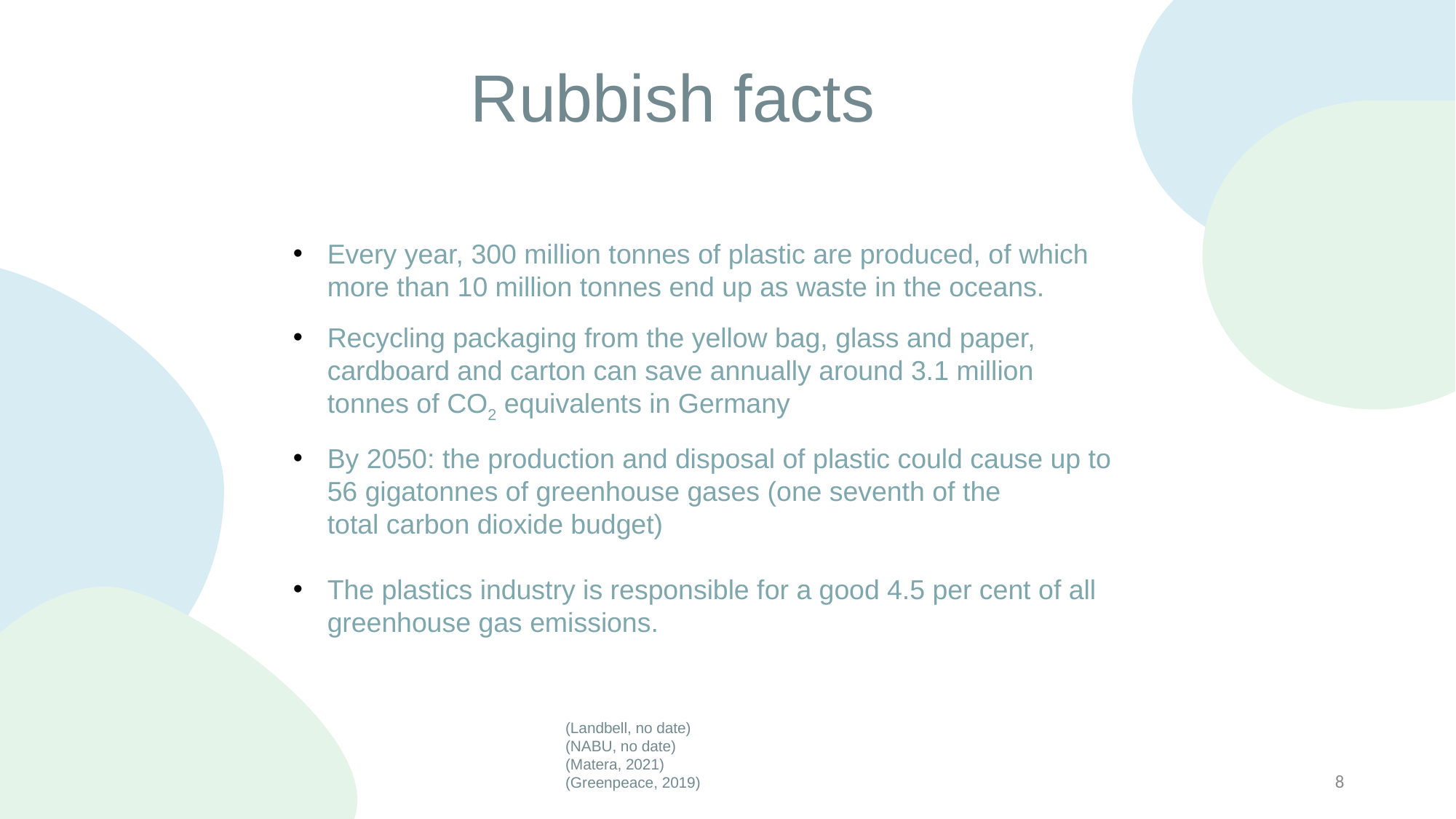

Rubbish facts

Every year, 300 million tonnes of plastic are produced, of which more than 10 million tonnes end up as waste in the oceans.
Recycling packaging from the yellow bag, glass and paper, cardboard and carton can save annually around 3.1 million tonnes of CO2 equivalents in Germany
By 2050: the production and disposal of plastic could cause up to
56 gigatonnes of greenhouse gases (one seventh of the
total carbon dioxide budget)

The plastics industry is responsible for a good 4.5 per cent of all greenhouse gas emissions.

(Landbell, no date)
(NABU, no date)
(Matera, 2021)
(Greenpeace, 2019)
8